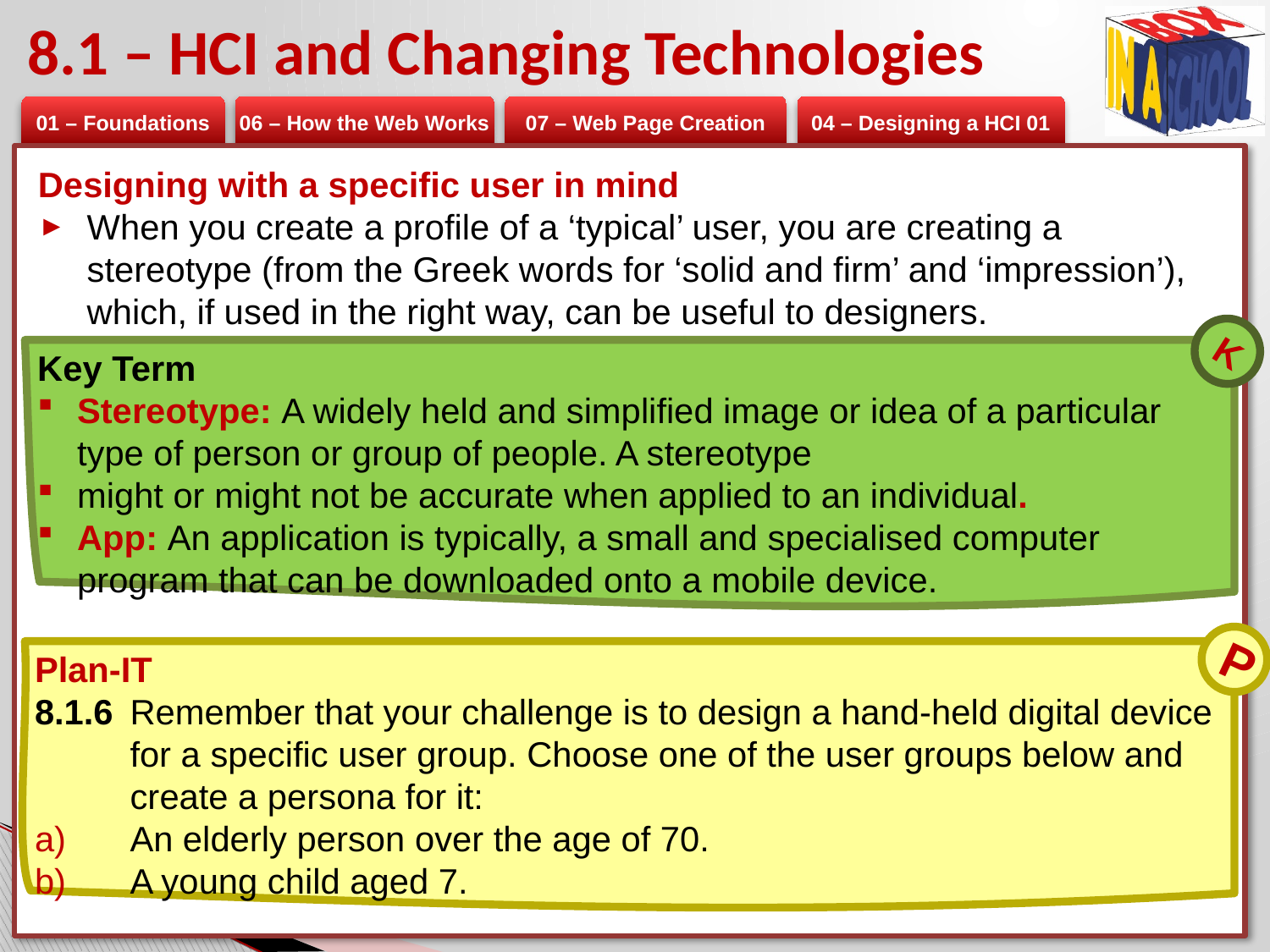

# 8.1 – HCI and Changing Technologies
Designing with a specific user in mind
When you create a profile of a ‘typical’ user, you are creating a stereotype (from the Greek words for ‘solid and firm’ and ‘impression’), which, if used in the right way, can be useful to designers.
K
Key Term
Stereotype: A widely held and simplified image or idea of a particular type of person or group of people. A stereotype
might or might not be accurate when applied to an individual.
App: An application is typically, a small and specialised computer program that can be downloaded onto a mobile device.
P
Plan-IT
8.1.6 	Remember that your challenge is to design a hand-held digital device for a specific user group. Choose one of the user groups below and create a persona for it:
An elderly person over the age of 70.
A young child aged 7.